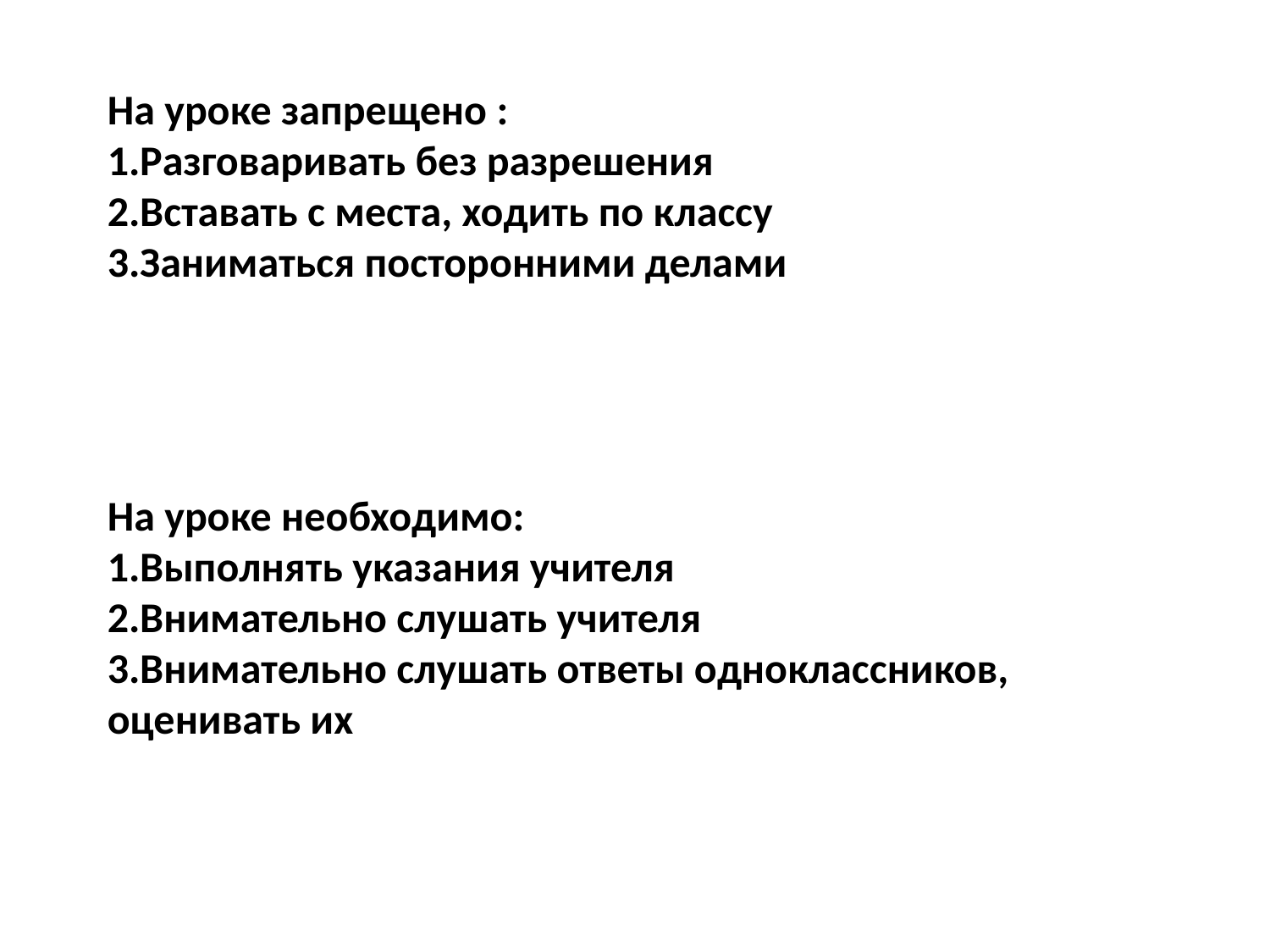

На уроке запрещено :
1.Разговаривать без разрешения
2.Вставать с места, ходить по классу
3.Заниматься посторонними делами

На уроке необходимо:
1.Выполнять указания учителя
2.Внимательно слушать учителя
3.Внимательно слушать ответы одноклассников, оценивать их